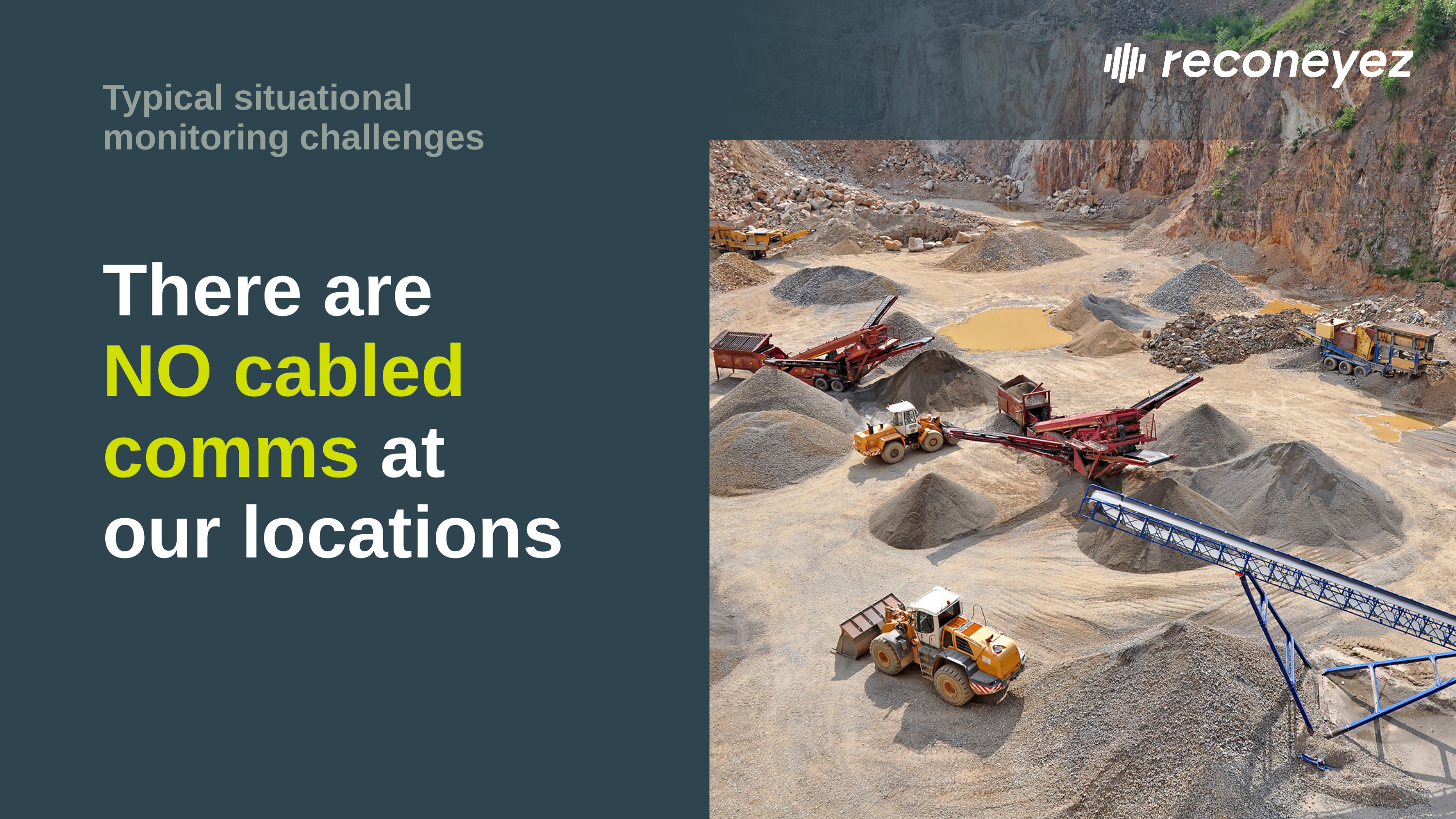

Typical situational
monitoring challenges
There are
NO cabled comms at our locations